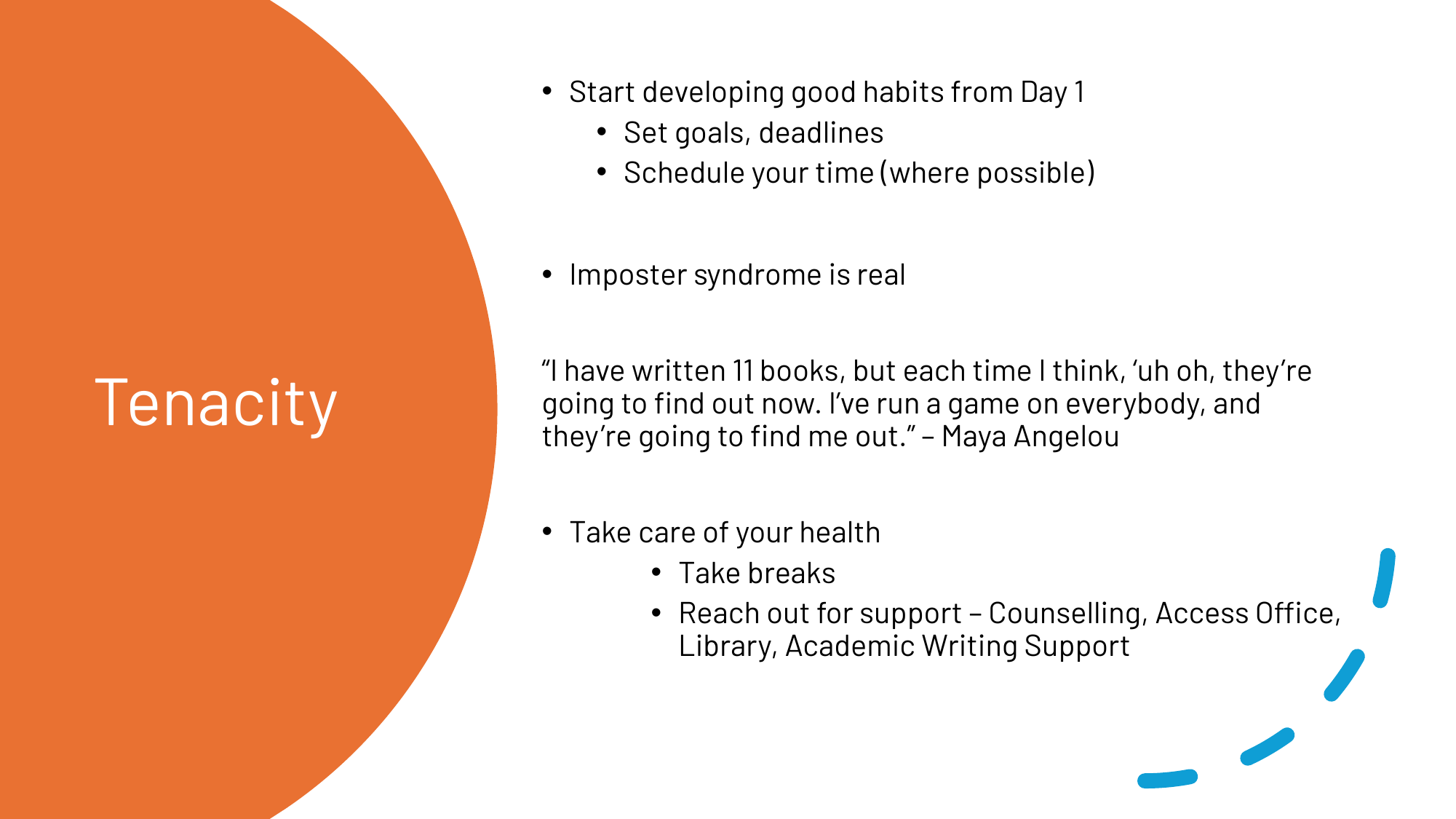

Start developing good habits from Day 1
Set goals, deadlines
Schedule your time (where possible)

Imposter syndrome is real

“I have written 11 books, but each time I think, ‘uh oh, they’re going to find out now. I’ve run a game on everybody, and they’re going to find me out.” – Maya Angelou

Take care of your health
Take breaks
Reach out for support – Counselling, Access Office, Library, Academic Writing Support

# Tenacity